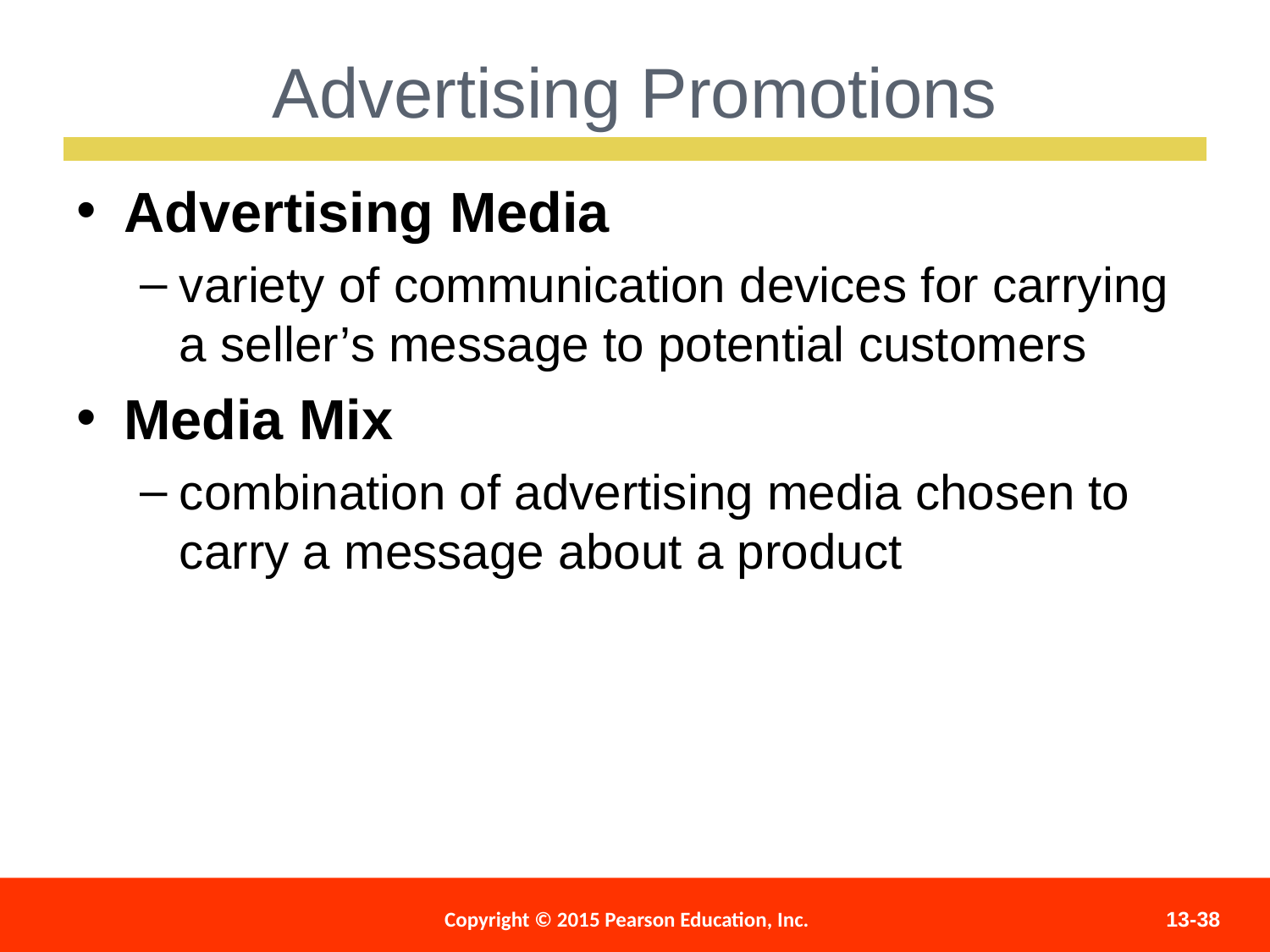

Advertising Promotions
Advertising Media
variety of communication devices for carrying a seller’s message to potential customers
Media Mix
combination of advertising media chosen to carry a message about a product